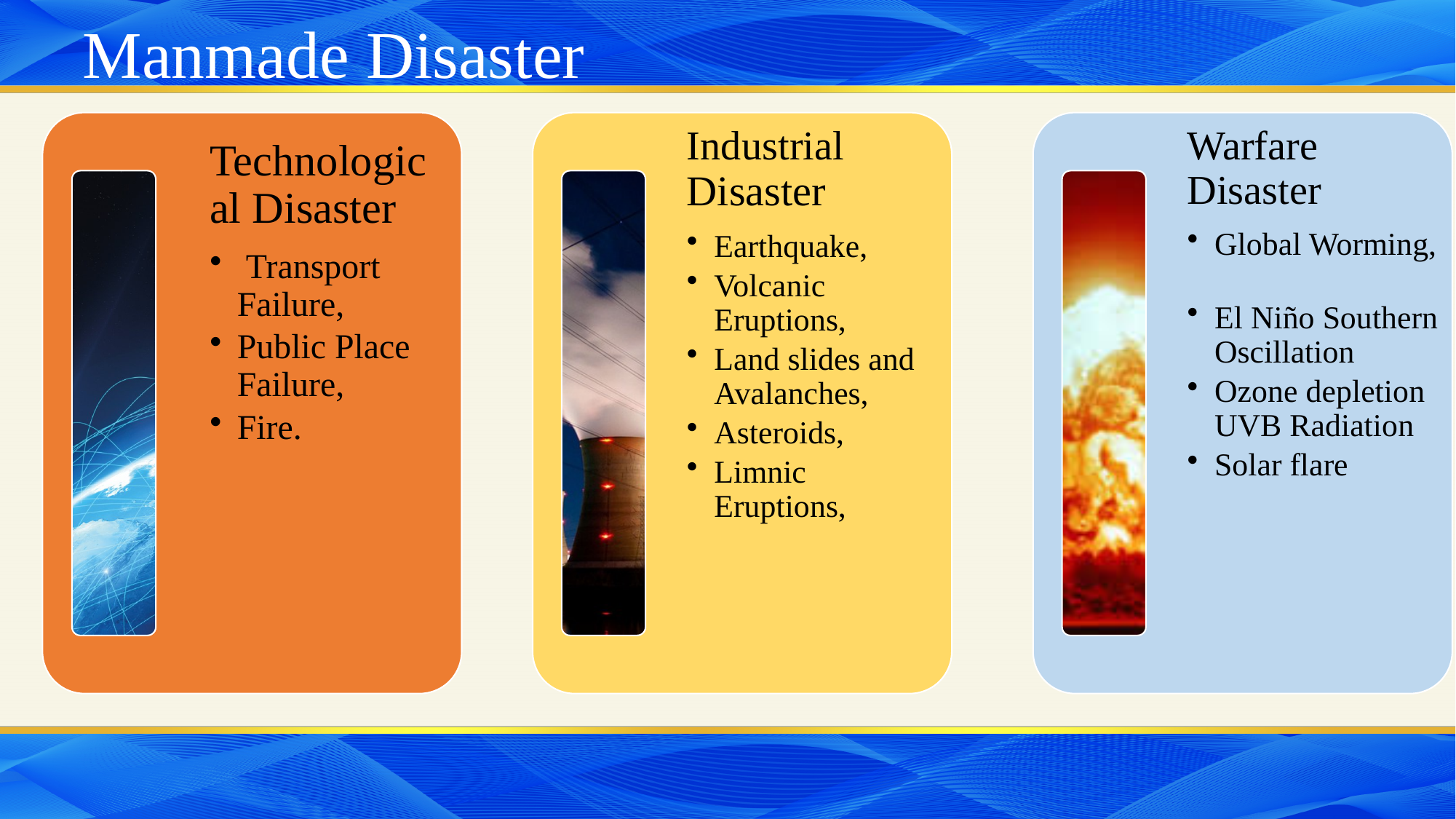

Manmade Disaster
Technological Disaster
 Transport Failure,
Public Place Failure,
Fire.

Industrial Disaster
Earthquake,
Volcanic Eruptions,
Land slides and Avalanches,
Asteroids,
Limnic Eruptions,

Warfare  Disaster
Global Worming,
El Niño Southern Oscillation
Ozone depletion UVB Radiation
Solar flare